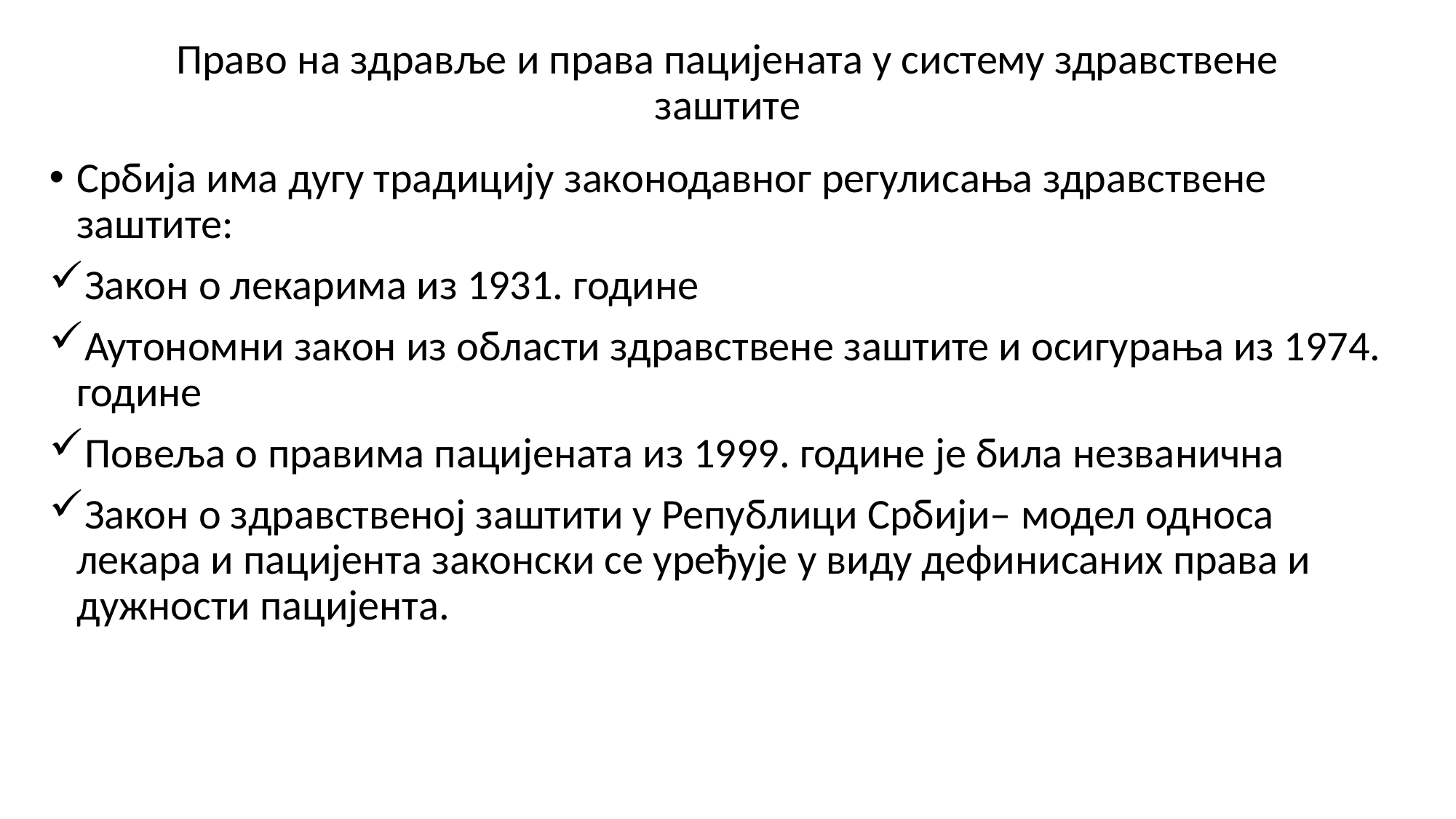

# Право на здравље и права пацијената у систему здравствене заштите
Србија има дугу традицију законодавног регулисања здравствене заштите:
Закон о лекарима из 1931. године
Аутономни закон из области здравствене заштите и осигурања из 1974. године
Повеља о правима пацијената из 1999. године је била незванична
Закон о здравственој заштити у Републици Србији– модел односа лекара и пацијента законски се уређује у виду дефинисаних права и дужности пацијента.